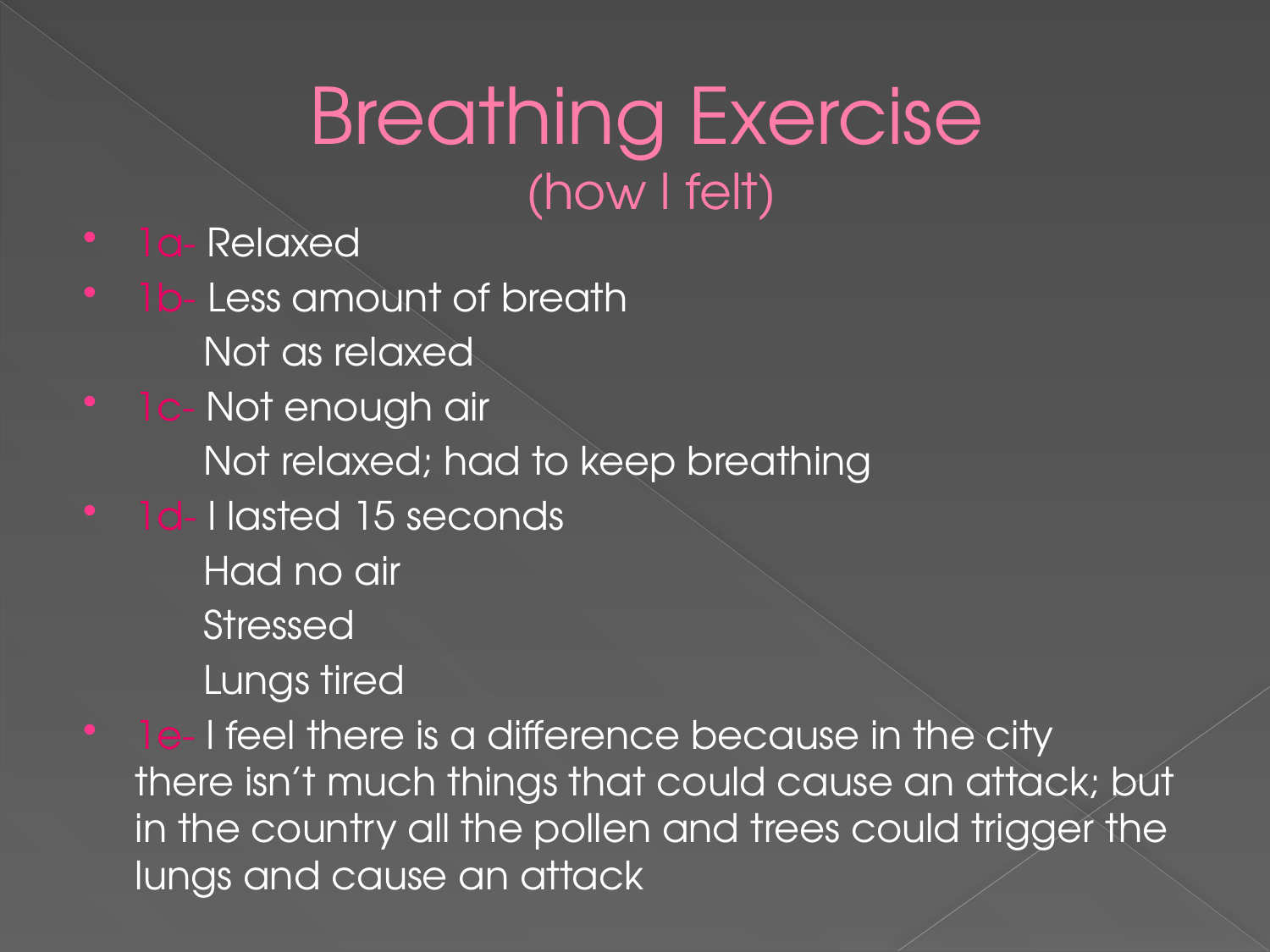

# Breathing Exercise (how I felt)
1a- Relaxed
1b- Less amount of breath
           Not as relaxed
1c- Not enough air
           Not relaxed; had to keep breathing
1d- I lasted 15 seconds
           Had no air
           Stressed
           Lungs tired
1e- I feel there is a difference because in the city    there isn’t much things that could cause an attack; but in the country all the pollen and trees could trigger the lungs and cause an attack